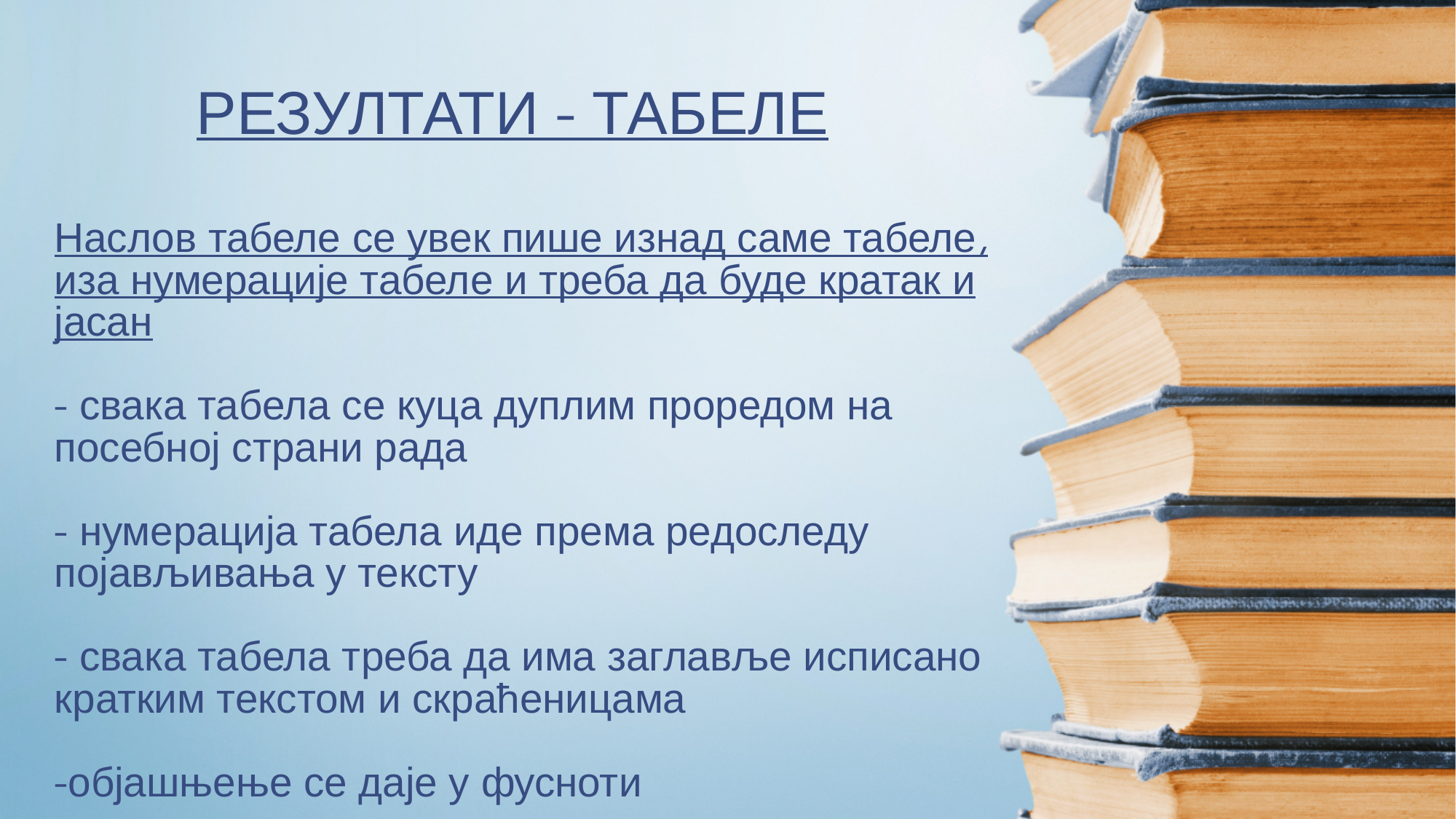

РЕЗУЛТАТИ - ТАБЕЛЕ
# Наслов табеле се увек пише изнад саме табеле, иза нумерације табеле и треба да буде кратак и јасан - свака табела се куца дуплим проредом на посебној страни рада - нумерација табела иде према редоследу појављивања у тексту - свака табела треба да има заглавље исписано кратким текстом и скраћеницама -објашњење се даје у фусноти